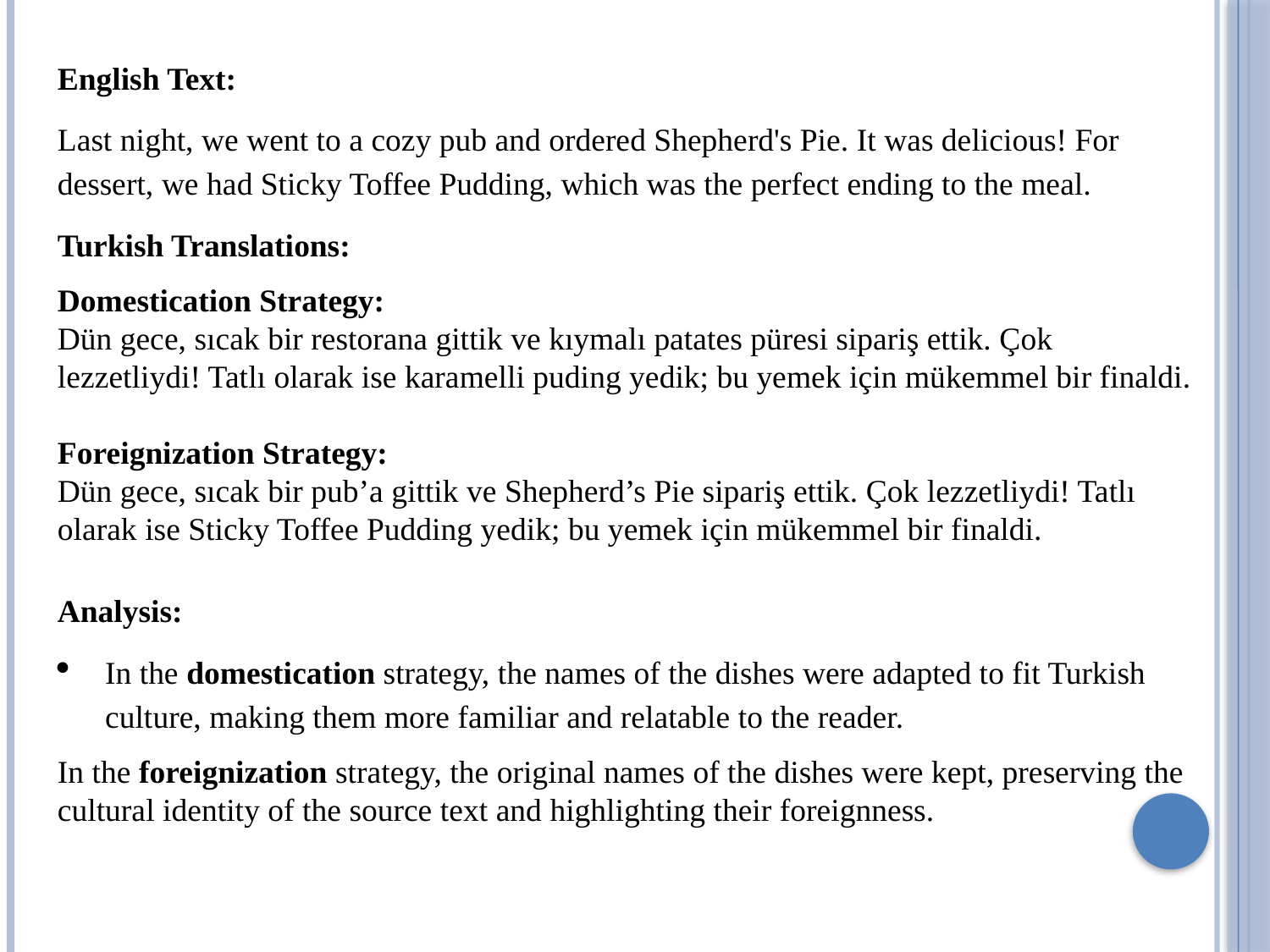

English Text:
Last night, we went to a cozy pub and ordered Shepherd's Pie. It was delicious! For dessert, we had Sticky Toffee Pudding, which was the perfect ending to the meal.
Turkish Translations:
Domestication Strategy:
Dün gece, sıcak bir restorana gittik ve kıymalı patates püresi sipariş ettik. Çok lezzetliydi! Tatlı olarak ise karamelli puding yedik; bu yemek için mükemmel bir finaldi.
Foreignization Strategy:
Dün gece, sıcak bir pub’a gittik ve Shepherd’s Pie sipariş ettik. Çok lezzetliydi! Tatlı olarak ise Sticky Toffee Pudding yedik; bu yemek için mükemmel bir finaldi.

Analysis:
In the domestication strategy, the names of the dishes were adapted to fit Turkish culture, making them more familiar and relatable to the reader.
In the foreignization strategy, the original names of the dishes were kept, preserving the cultural identity of the source text and highlighting their foreignness.